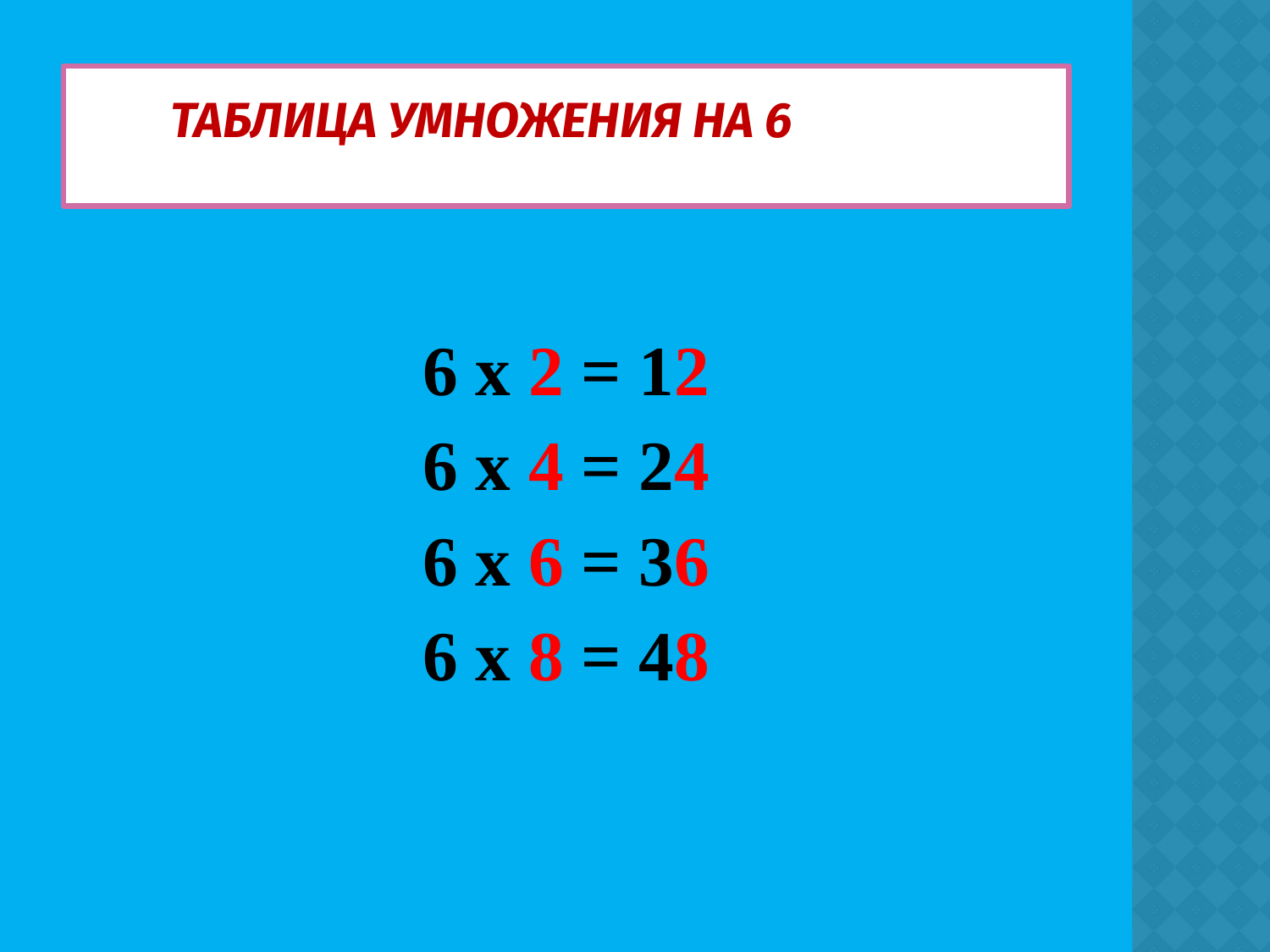

# Таблица умножения на 6

6 х 2 = 12
6 х 4 = 24
6 х 6 = 36
6 х 8 = 48